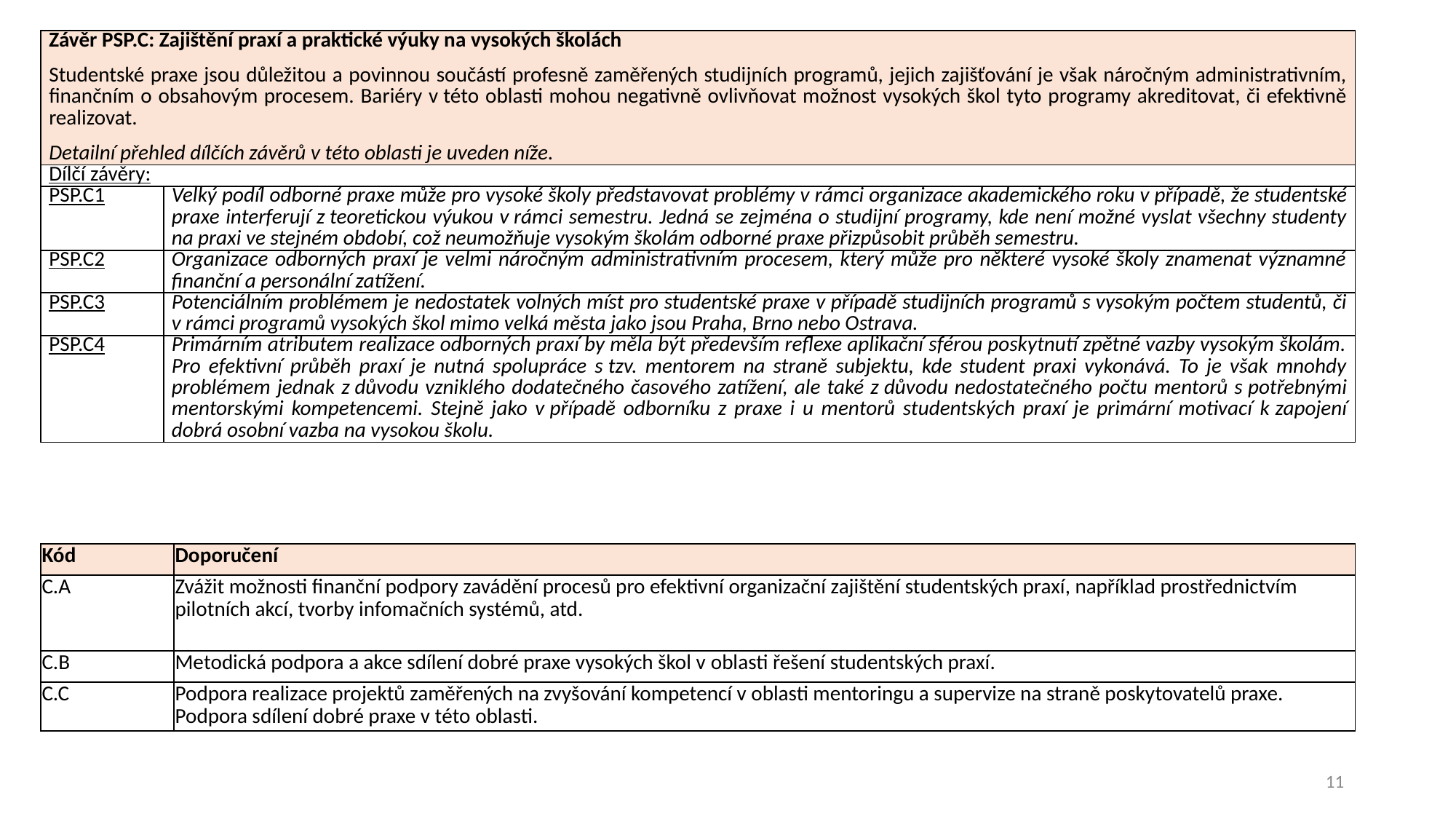

| Závěr PSP.C: Zajištění praxí a praktické výuky na vysokých školách Studentské praxe jsou důležitou a povinnou součástí profesně zaměřených studijních programů, jejich zajišťování je však náročným administrativním, finančním o obsahovým procesem. Bariéry v této oblasti mohou negativně ovlivňovat možnost vysokých škol tyto programy akreditovat, či efektivně realizovat. Detailní přehled dílčích závěrů v této oblasti je uveden níže. |  |
| --- | --- |
| Dílčí závěry: |  |
| PSP.C1 | Velký podíl odborné praxe může pro vysoké školy představovat problémy v rámci organizace akademického roku v případě, že studentské praxe interferují z teoretickou výukou v rámci semestru. Jedná se zejména o studijní programy, kde není možné vyslat všechny studenty na praxi ve stejném období, což neumožňuje vysokým školám odborné praxe přizpůsobit průběh semestru. |
| PSP.C2 | Organizace odborných praxí je velmi náročným administrativním procesem, který může pro některé vysoké školy znamenat významné finanční a personální zatížení. |
| PSP.C3 | Potenciálním problémem je nedostatek volných míst pro studentské praxe v případě studijních programů s vysokým počtem studentů, či v rámci programů vysokých škol mimo velká města jako jsou Praha, Brno nebo Ostrava. |
| PSP.C4 | Primárním atributem realizace odborných praxí by měla být především reflexe aplikační sférou poskytnutí zpětné vazby vysokým školám. Pro efektivní průběh praxí je nutná spolupráce s tzv. mentorem na straně subjektu, kde student praxi vykonává. To je však mnohdy problémem jednak z důvodu vzniklého dodatečného časového zatížení, ale také z důvodu nedostatečného počtu mentorů s potřebnými mentorskými kompetencemi. Stejně jako v případě odborníku z praxe i u mentorů studentských praxí je primární motivací k zapojení dobrá osobní vazba na vysokou školu. |
| Kód | Doporučení |
| --- | --- |
| C.A | Zvážit možnosti finanční podpory zavádění procesů pro efektivní organizační zajištění studentských praxí, například prostřednictvím pilotních akcí, tvorby infomačních systémů, atd. |
| C.B | Metodická podpora a akce sdílení dobré praxe vysokých škol v oblasti řešení studentských praxí. |
| C.C | Podpora realizace projektů zaměřených na zvyšování kompetencí v oblasti mentoringu a supervize na straně poskytovatelů praxe. Podpora sdílení dobré praxe v této oblasti. |
11